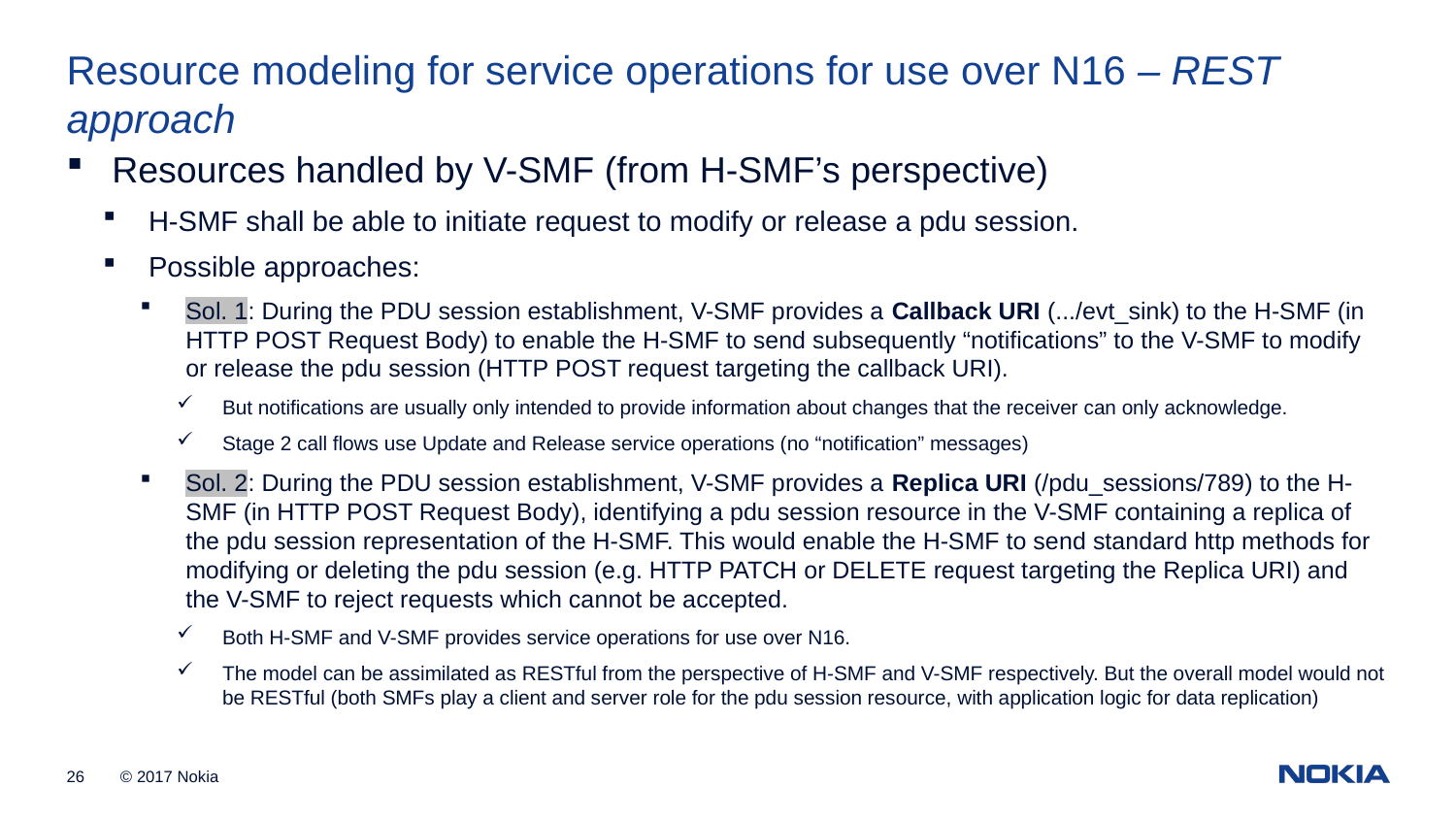

Resource modeling for service operations for use over N16 – REST approach
Resources handled by V-SMF (from H-SMF’s perspective)
H-SMF shall be able to initiate request to modify or release a pdu session.
Possible approaches:
Sol. 1: During the PDU session establishment, V-SMF provides a Callback URI (.../evt_sink) to the H-SMF (in HTTP POST Request Body) to enable the H-SMF to send subsequently “notifications” to the V-SMF to modify or release the pdu session (HTTP POST request targeting the callback URI).
But notifications are usually only intended to provide information about changes that the receiver can only acknowledge.
Stage 2 call flows use Update and Release service operations (no “notification” messages)
Sol. 2: During the PDU session establishment, V-SMF provides a Replica URI (/pdu_sessions/789) to the H-SMF (in HTTP POST Request Body), identifying a pdu session resource in the V-SMF containing a replica of the pdu session representation of the H-SMF. This would enable the H-SMF to send standard http methods for modifying or deleting the pdu session (e.g. HTTP PATCH or DELETE request targeting the Replica URI) and the V-SMF to reject requests which cannot be accepted.
Both H-SMF and V-SMF provides service operations for use over N16.
The model can be assimilated as RESTful from the perspective of H-SMF and V-SMF respectively. But the overall model would not be RESTful (both SMFs play a client and server role for the pdu session resource, with application logic for data replication)